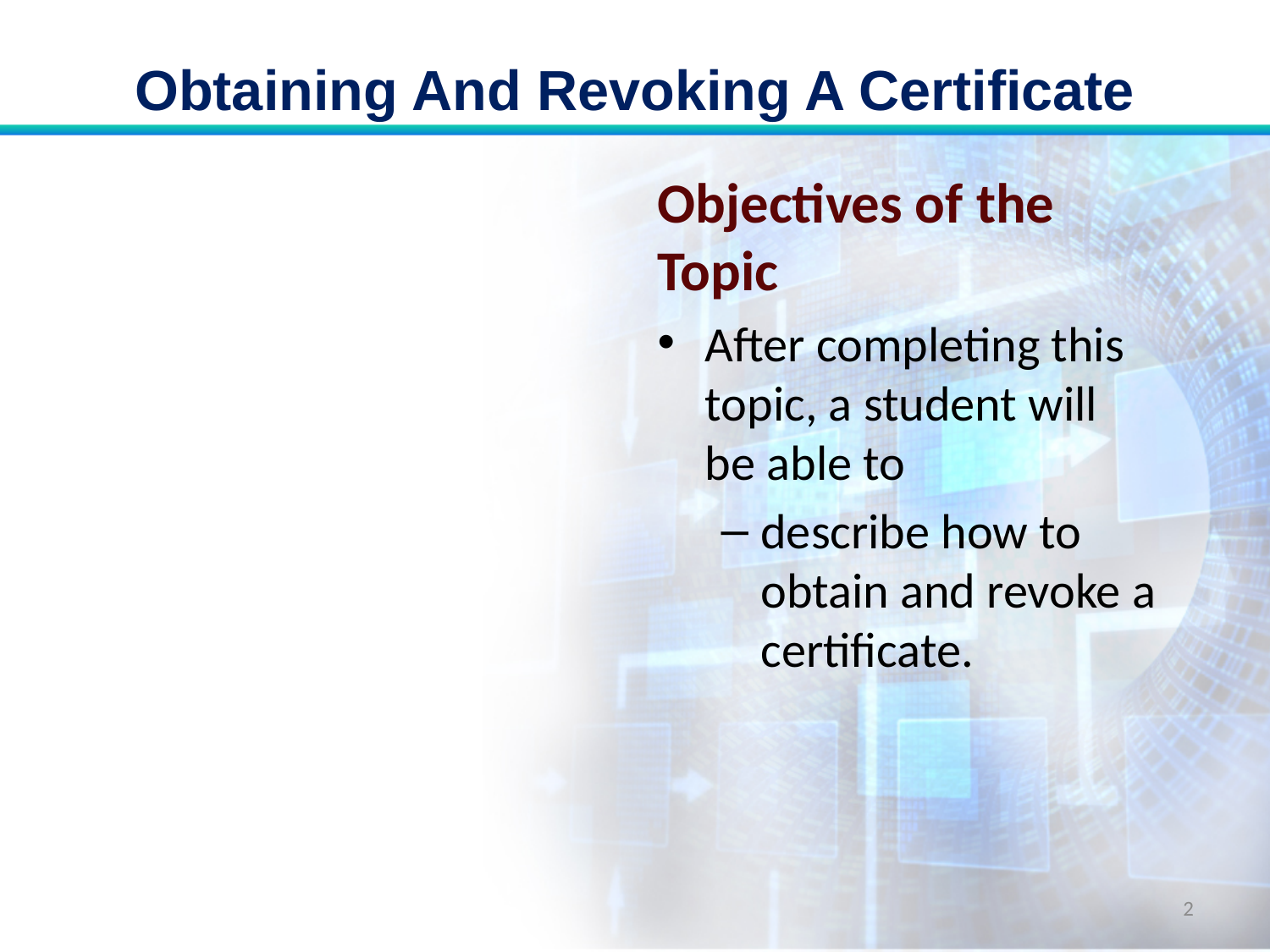

# Obtaining And Revoking A Certificate
Objectives of the Topic
After completing this topic, a student will be able to
describe how to obtain and revoke a certificate.
2